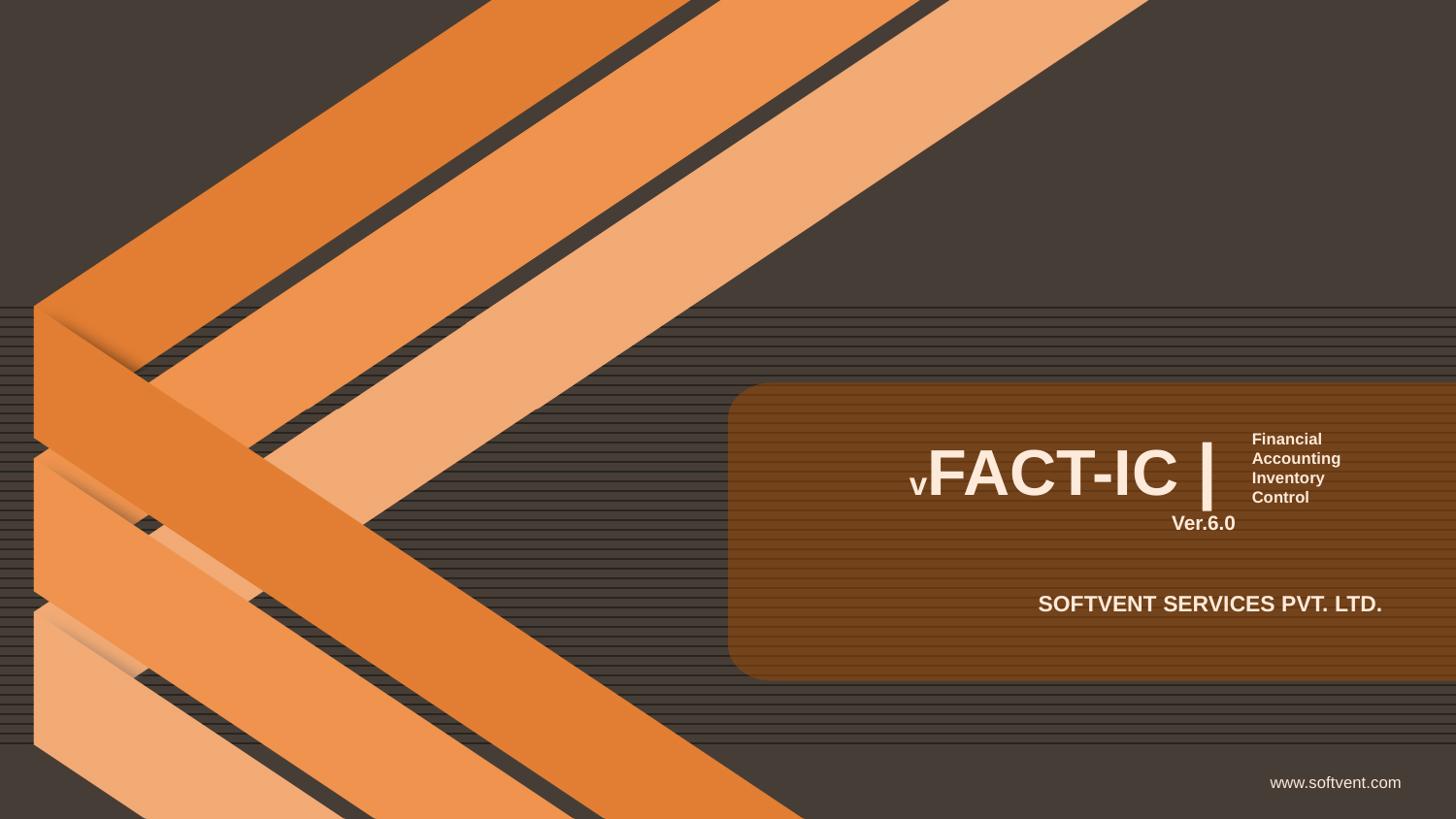

vFACT-IC |
Ver.6.0
Financial
Accounting
Inventory
Control

SOFTVENT SERVICES PVT. LTD.
www.softvent.com